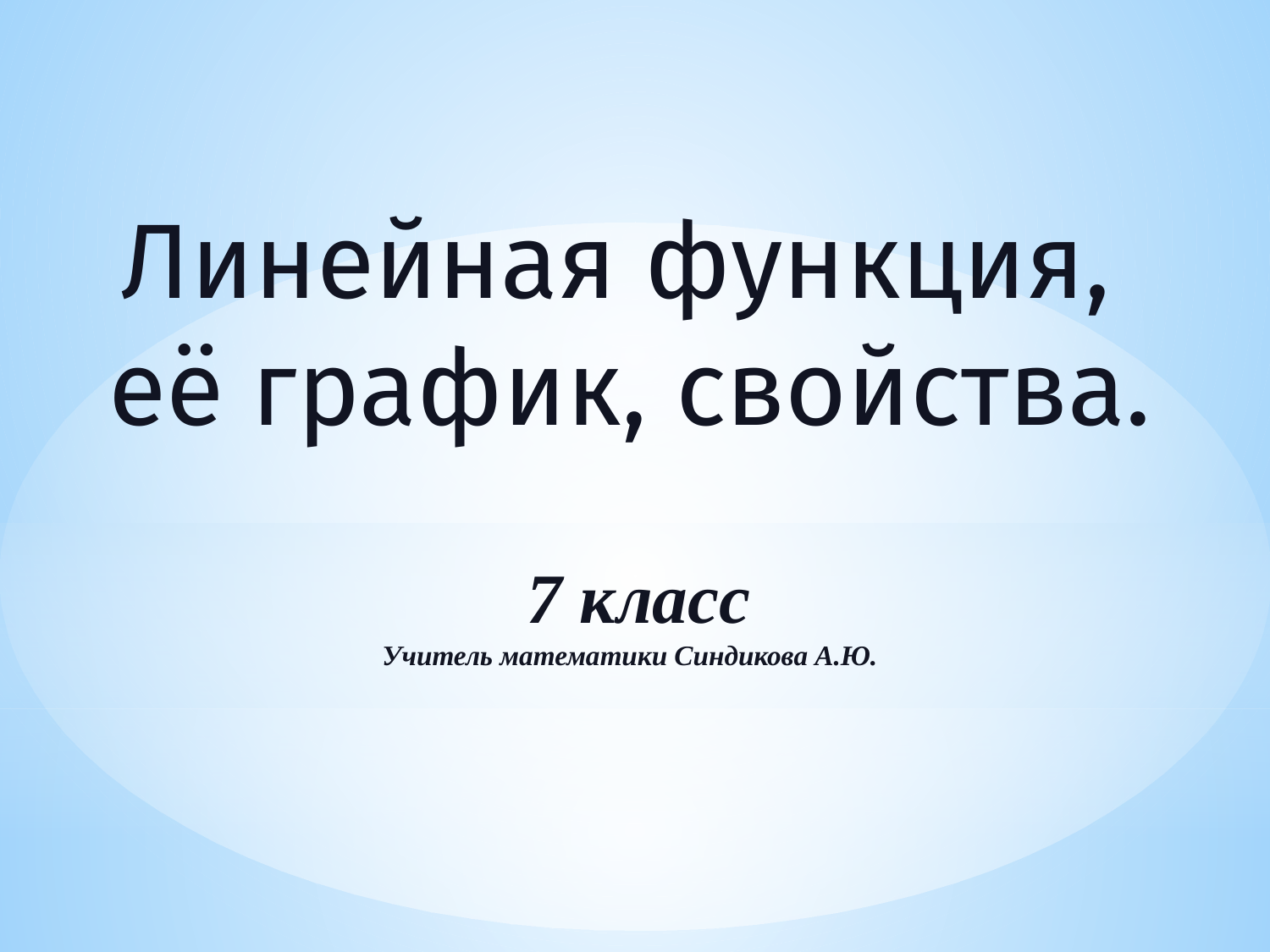

Линейная функция,
её график, свойства.
 7 класс
Учитель математики Синдикова А.Ю.